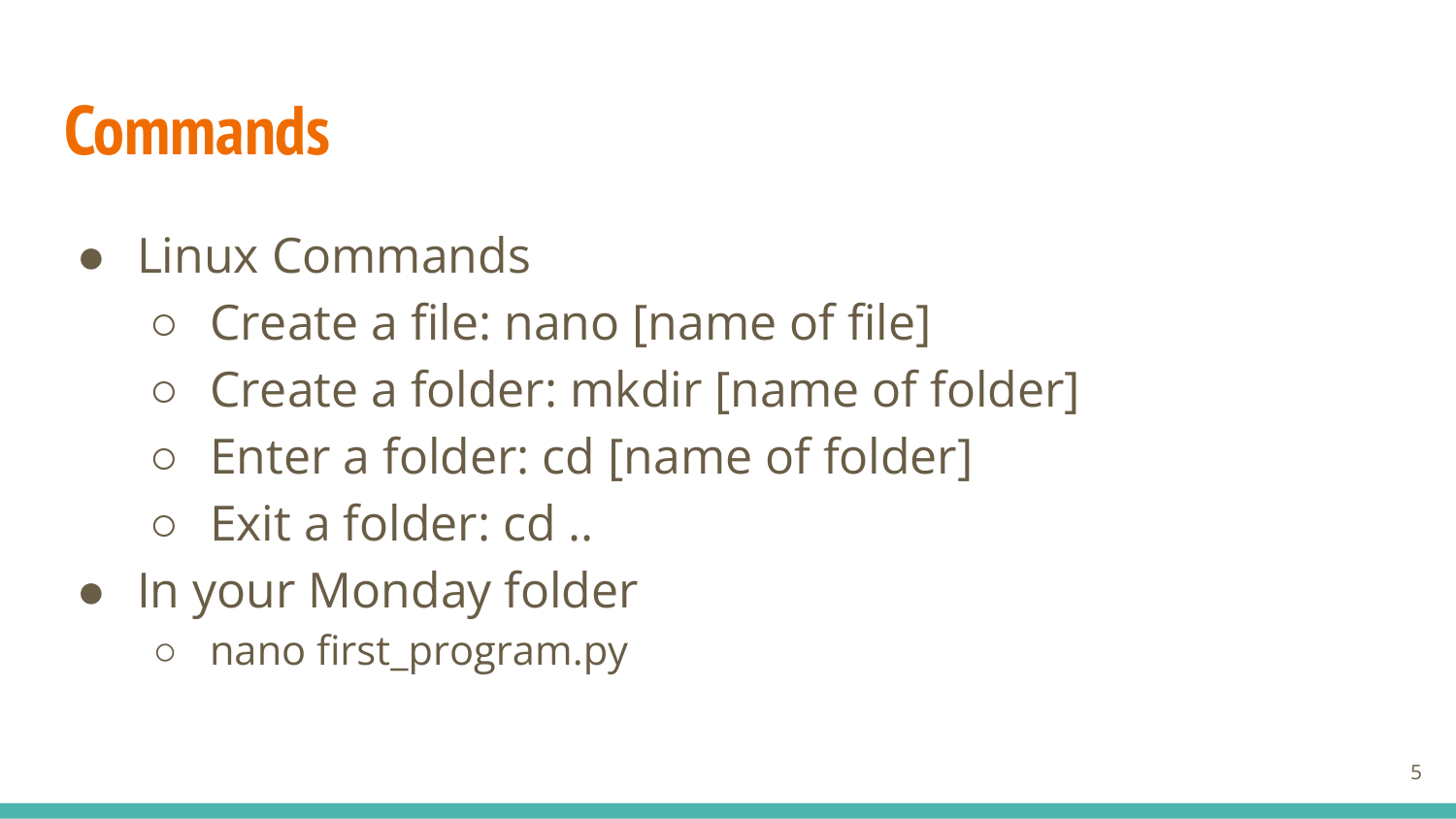

# Commands
Linux Commands
Create a file: nano [name of file]
Create a folder: mkdir [name of folder]
Enter a folder: cd [name of folder]
Exit a folder: cd ..
In your Monday folder
nano first_program.py
5